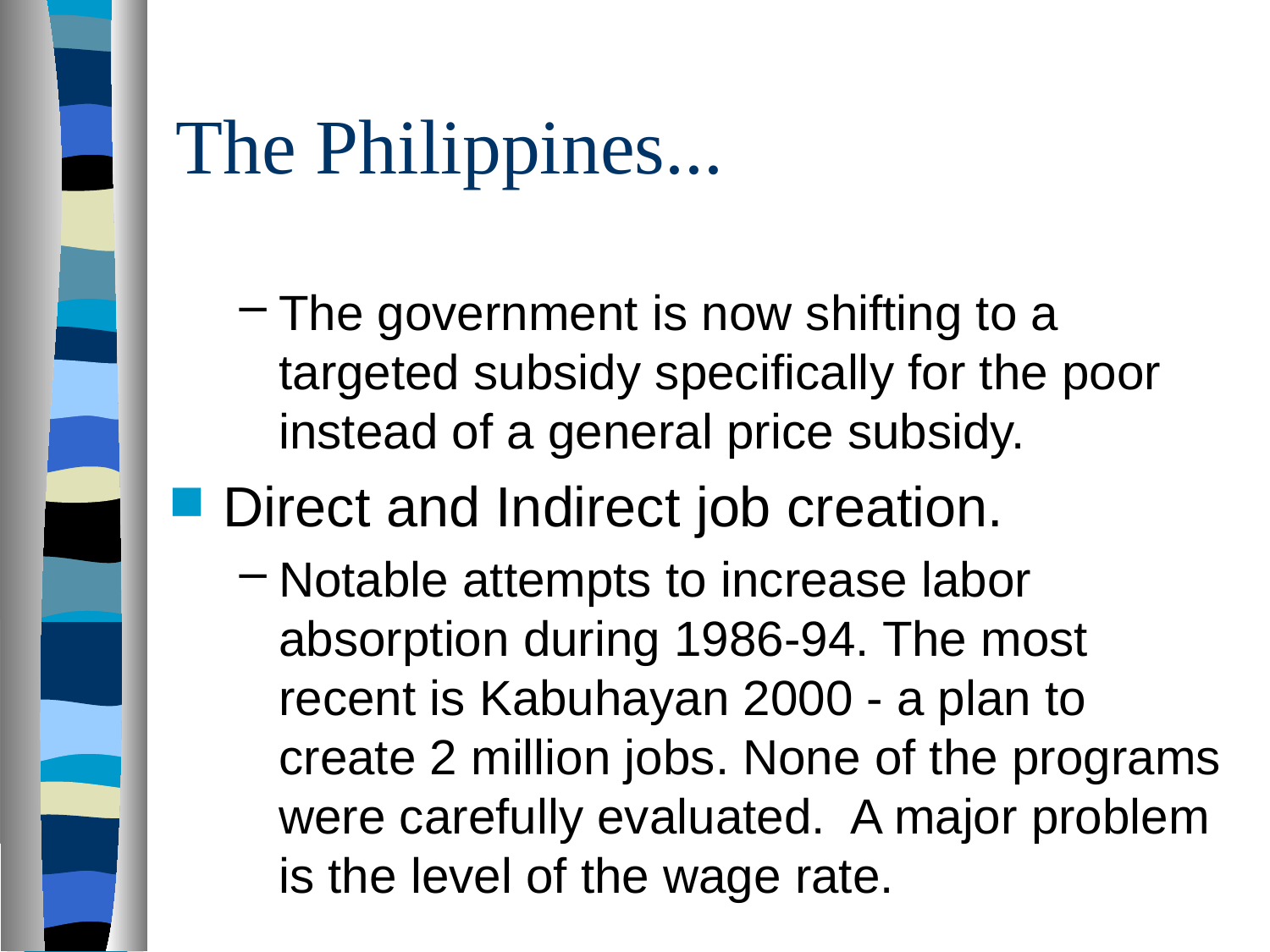

# The Philippines...
The government is now shifting to a targeted subsidy specifically for the poor instead of a general price subsidy.
Direct and Indirect job creation.
Notable attempts to increase labor absorption during 1986-94. The most recent is Kabuhayan 2000 - a plan to create 2 million jobs. None of the programs were carefully evaluated.  A major problem is the level of the wage rate.